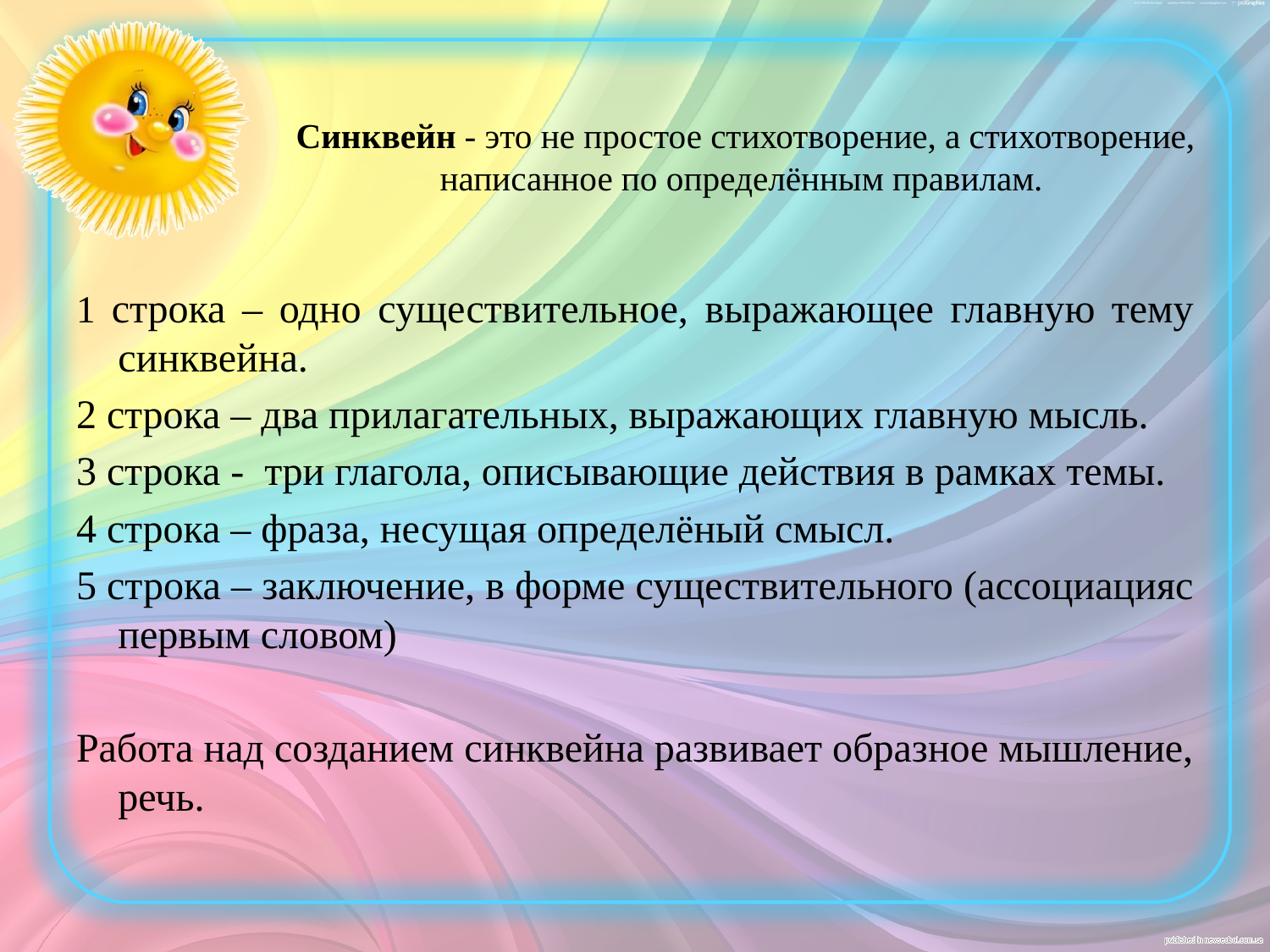

# Синквейн - это не простое стихотворение, а стихотворение, написанное по определённым правилам.
1 строка – одно существительное, выражающее главную тему синквейна.
2 строка – два прилагательных, выражающих главную мысль.
3 строка -  три глагола, описывающие действия в рамках темы.
4 строка – фраза, несущая определёный смысл.
5 строка – заключение, в форме существительного (ассоциацияс первым словом)

Работа над созданием синквейна развивает образное мышление, речь.